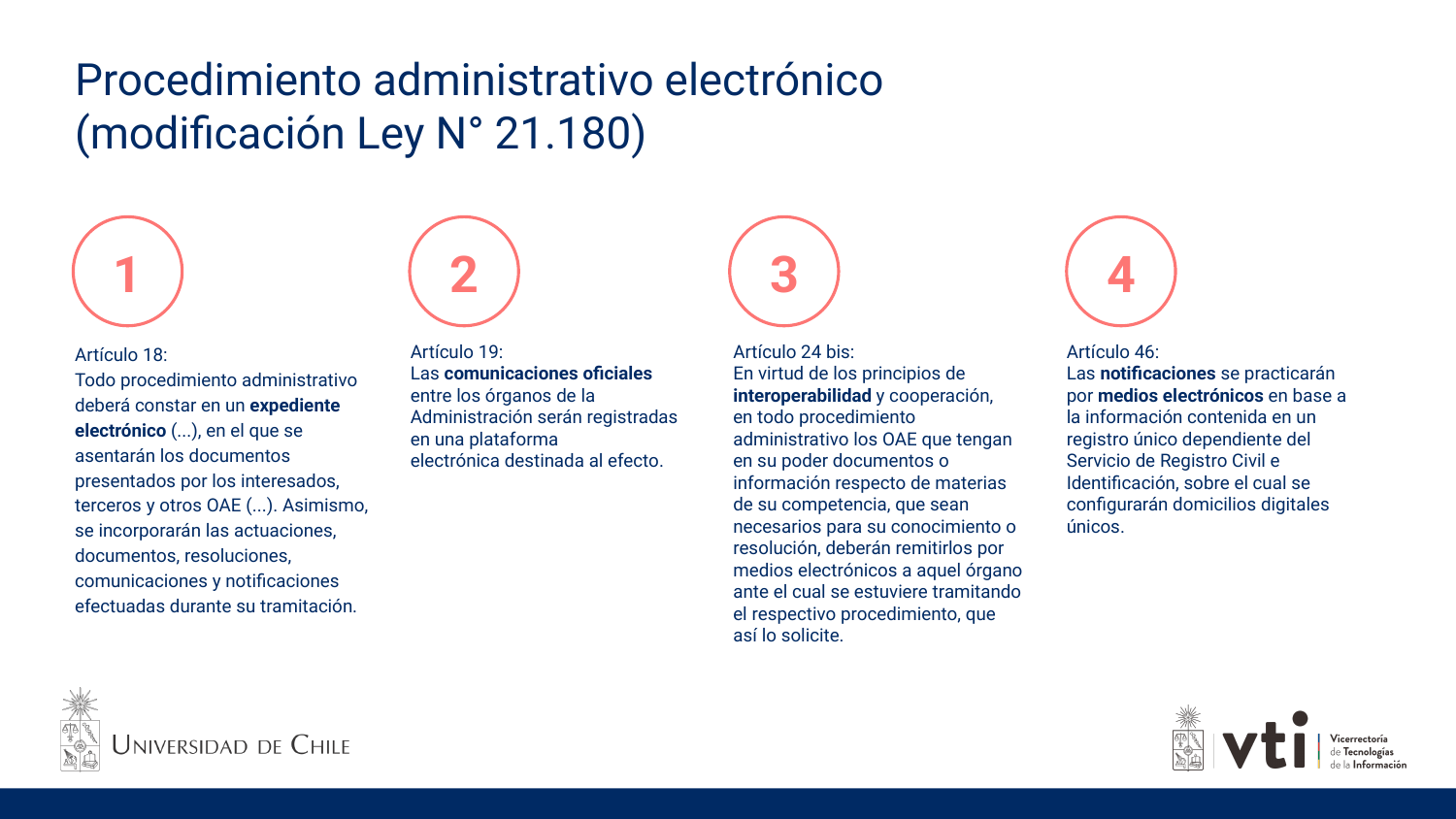

Procedimiento administrativo electrónico (modificación Ley N° 21.180)

1
2
3
4
Artículo 18:
Todo procedimiento administrativo
deberá constar en un expediente
electrónico (...), en el que se
asentarán los documentos
presentados por los interesados,
terceros y otros OAE (...). Asimismo,
se incorporarán las actuaciones,
documentos, resoluciones,
comunicaciones y notificaciones
efectuadas durante su tramitación.
Artículo 19:
Las comunicaciones oficiales
entre los órganos de la
Administración serán registradas
en una plataforma
electrónica destinada al efecto.
Artículo 24 bis:
En virtud de los principios de
interoperabilidad y cooperación,
en todo procedimiento
administrativo los OAE que tengan
en su poder documentos o
información respecto de materias
de su competencia, que sean
necesarios para su conocimiento o
resolución, deberán remitirlos por
medios electrónicos a aquel órgano
ante el cual se estuviere tramitando
el respectivo procedimiento, que
así lo solicite.
Artículo 46:
Las notificaciones se practicarán
por medios electrónicos en base a
la información contenida en un
registro único dependiente del
Servicio de Registro Civil e
Identificación, sobre el cual se
configurarán domicilios digitales
únicos.